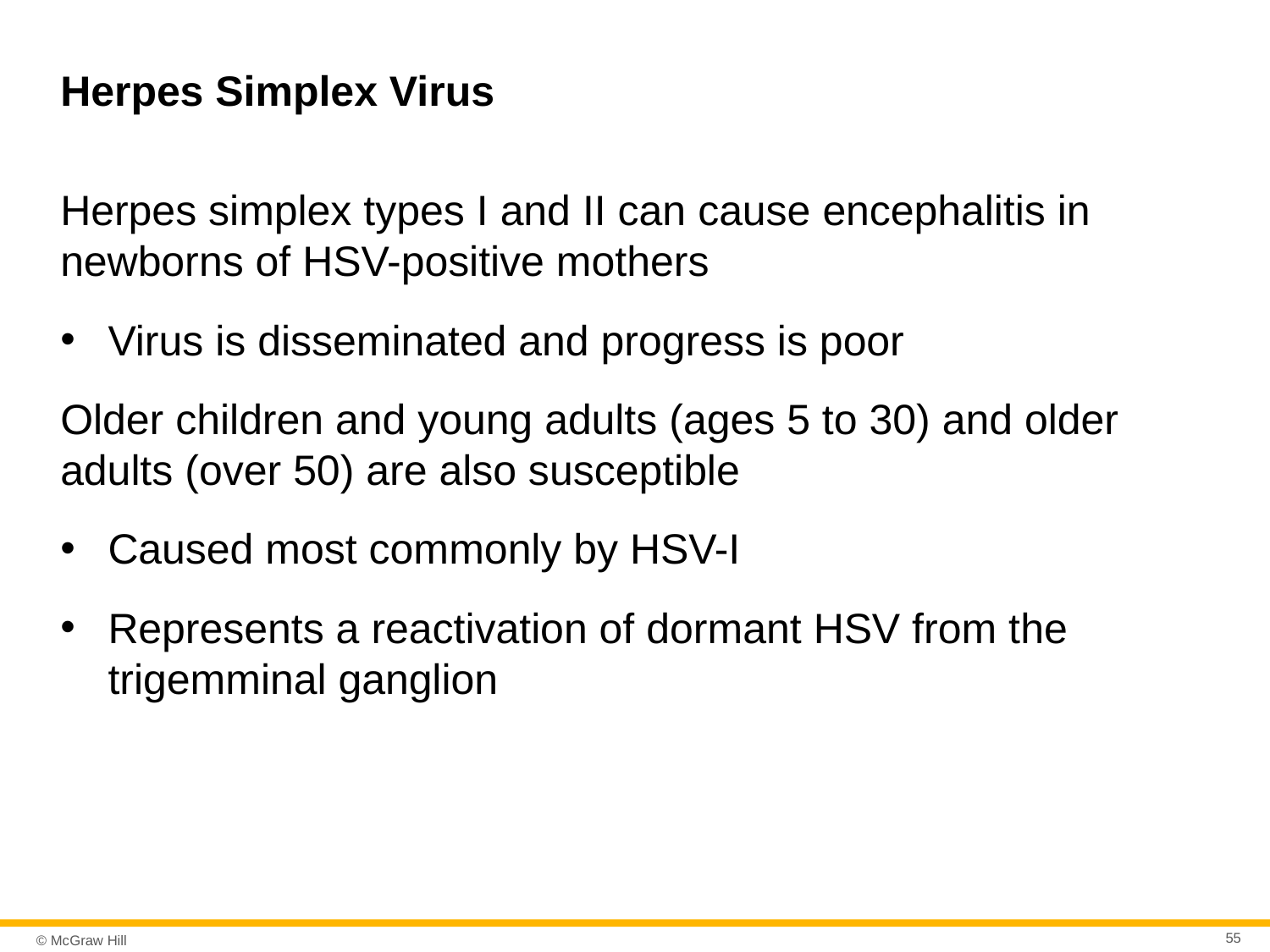

# Herpes Simplex Virus
Herpes simplex types I and II can cause encephalitis in newborns of HSV-positive mothers
Virus is disseminated and progress is poor
Older children and young adults (ages 5 to 30) and older adults (over 50) are also susceptible
Caused most commonly by HSV-I
Represents a reactivation of dormant HSV from the trigemminal ganglion